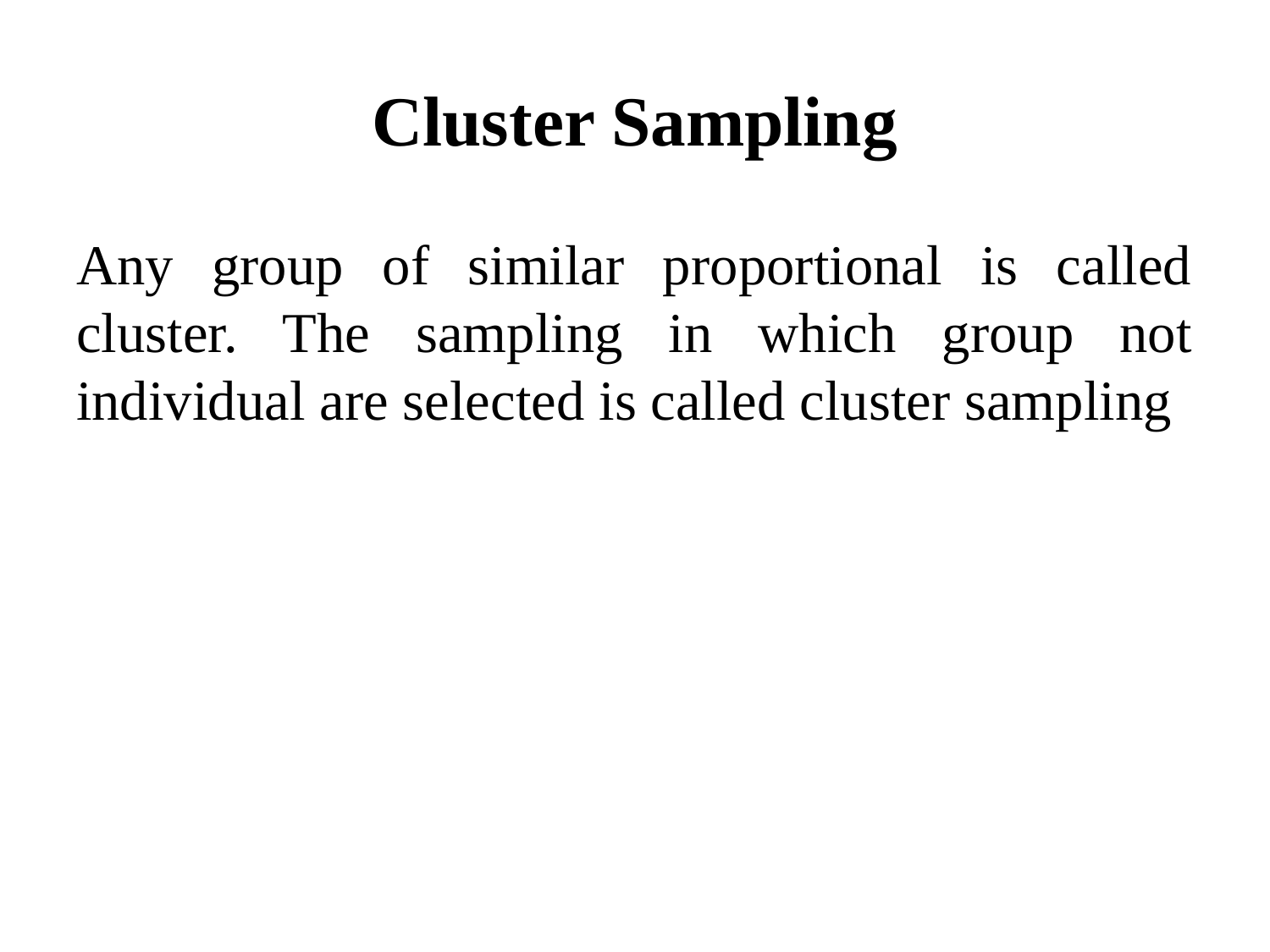

# Cluster Sampling
Any group of similar proportional is called cluster. The sampling in which group not individual are selected is called cluster sampling